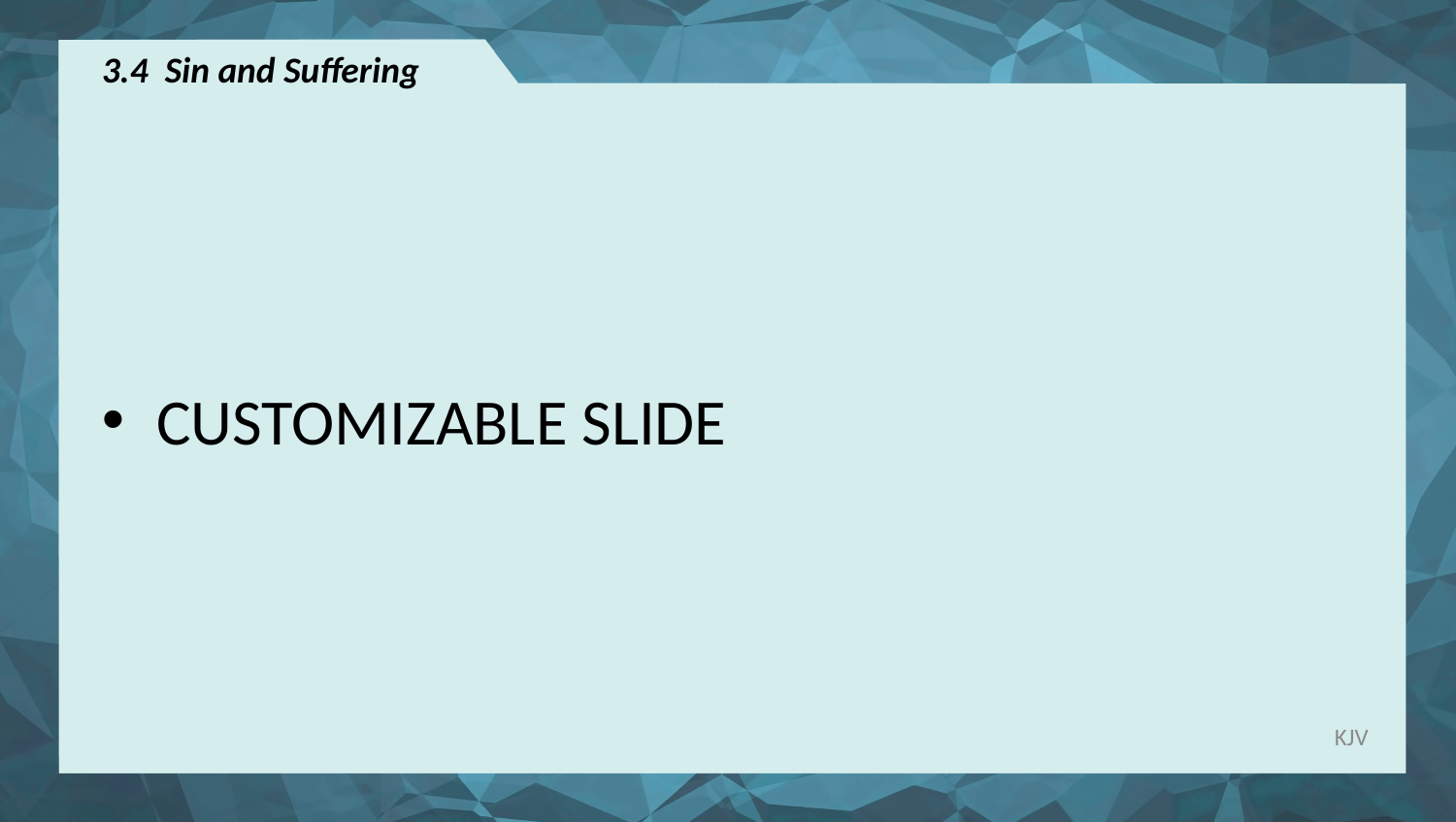

# 3.4  Sin and Suffering
CUSTOMIZABLE SLIDE
KJV